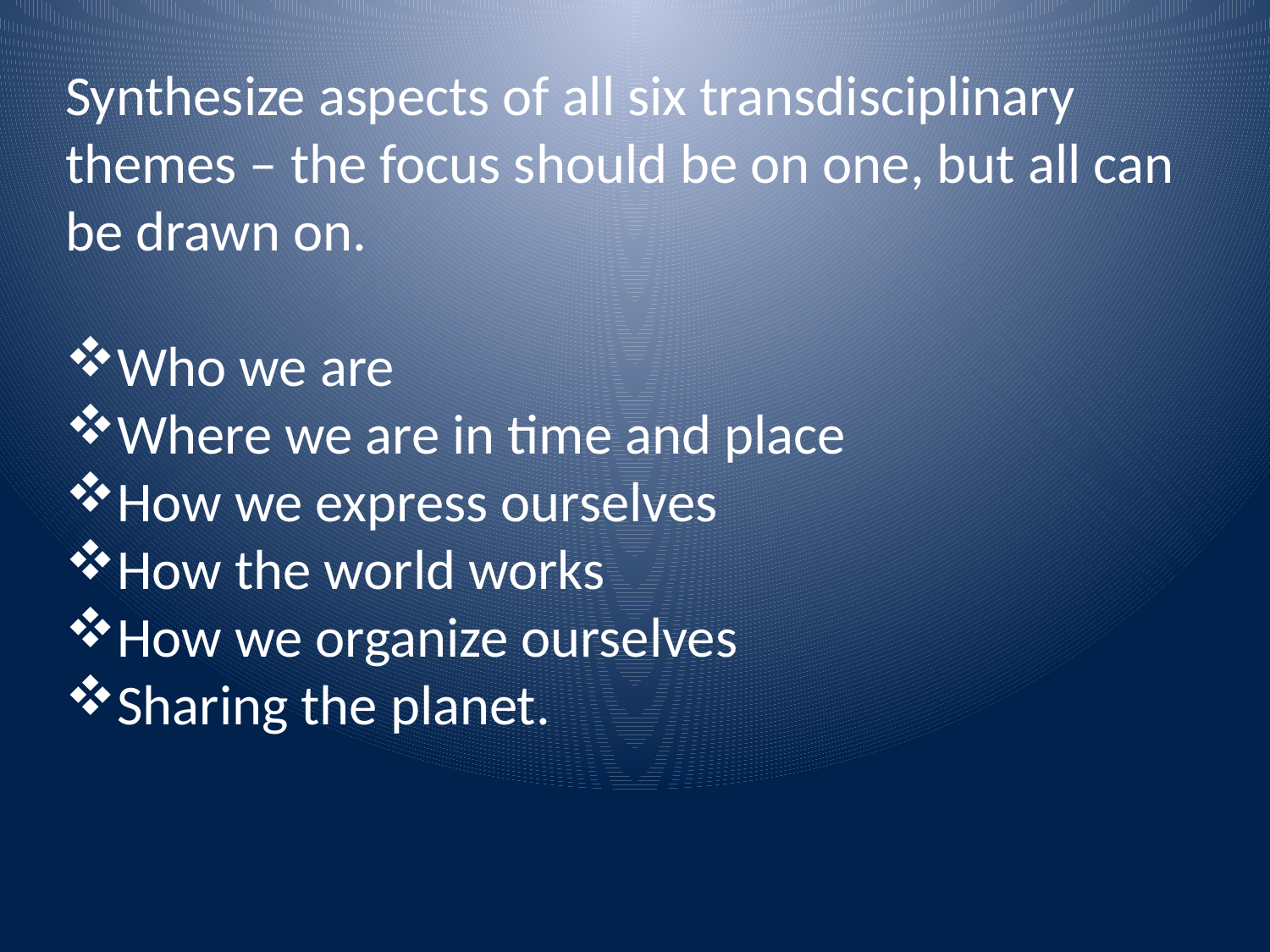

Synthesize aspects of all six transdisciplinary themes – the focus should be on one, but all can be drawn on.

Who we are
Where we are in time and place
How we express ourselves
How the world works
How we organize ourselves
Sharing the planet.